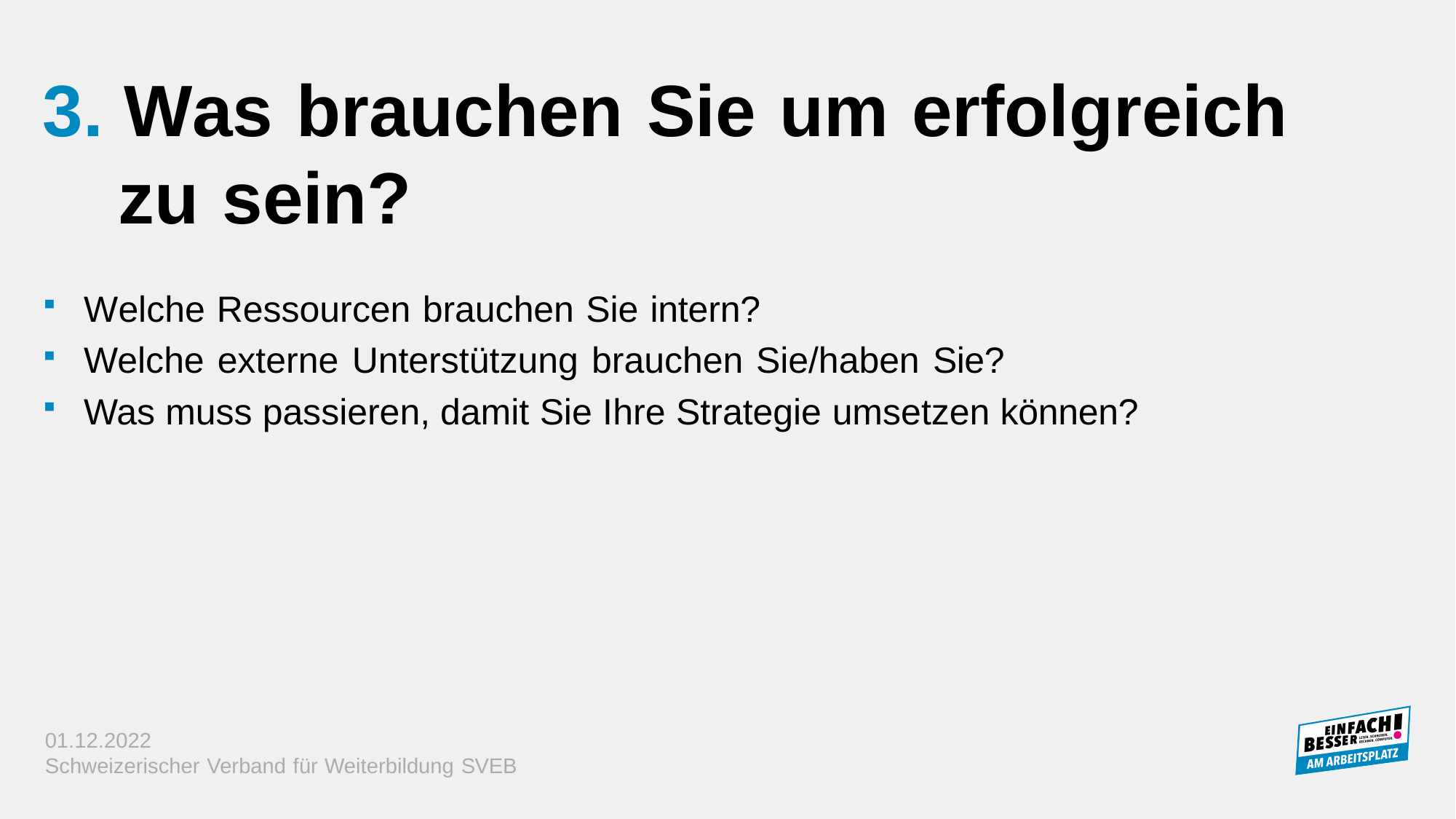

3. Was brauchen Sie um erfolgreich
	zu sein?
Welche Ressourcen brauchen Sie intern?
Welche externe Unterstützung brauchen Sie/haben Sie?
Was muss passieren, damit Sie Ihre Strategie umsetzen können?